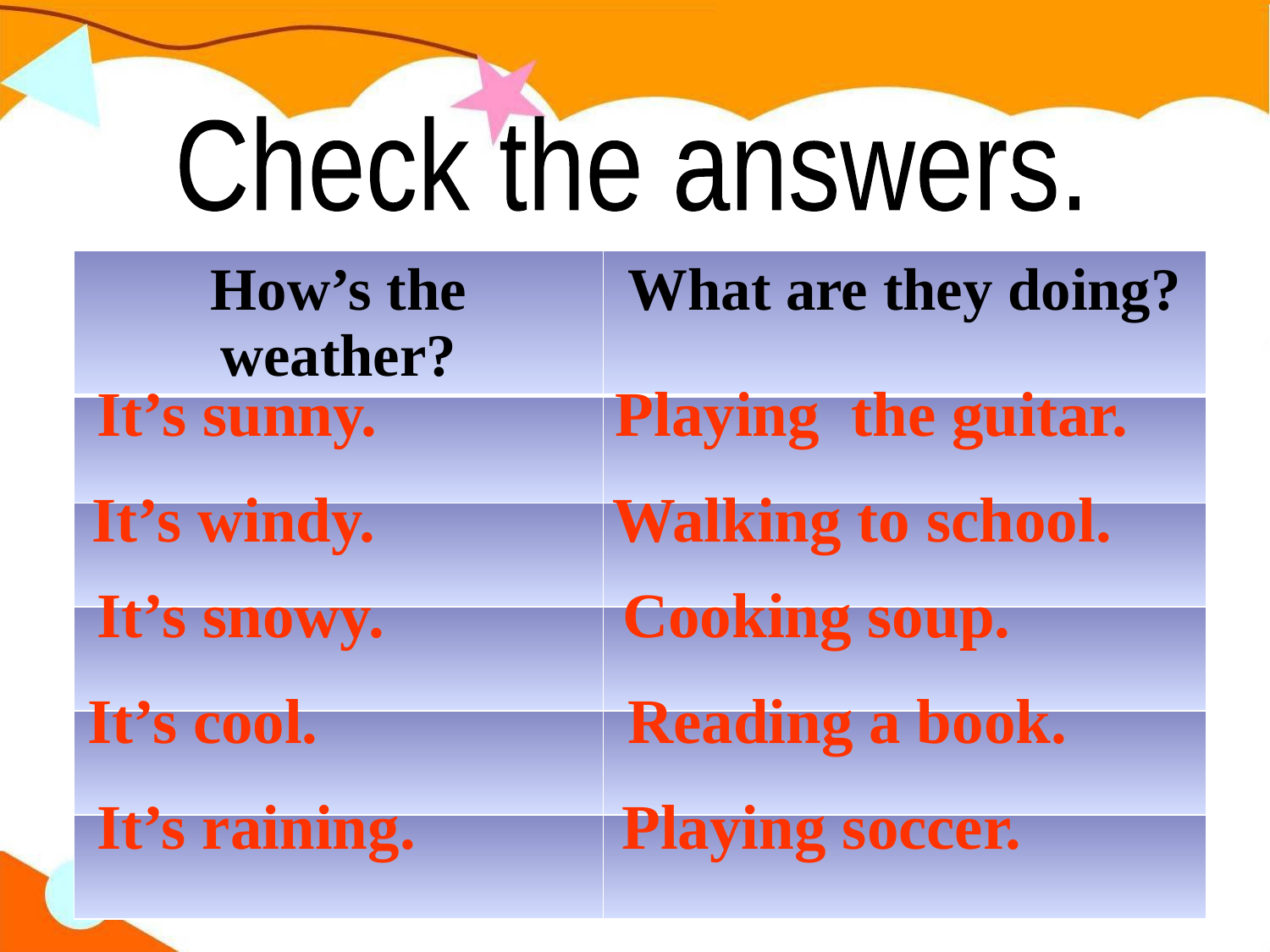

Check the answers.
| How’s the weather? | What are they doing? |
| --- | --- |
|  |  |
|  |  |
|  |  |
|  |  |
|  |  |
It’s sunny.               Playing  the guitar.
It’s windy.               Walking to school.
It’s snowy.               Cooking soup.
It’s cool.			  Reading a book.
It’s raining.             Playing soccer.